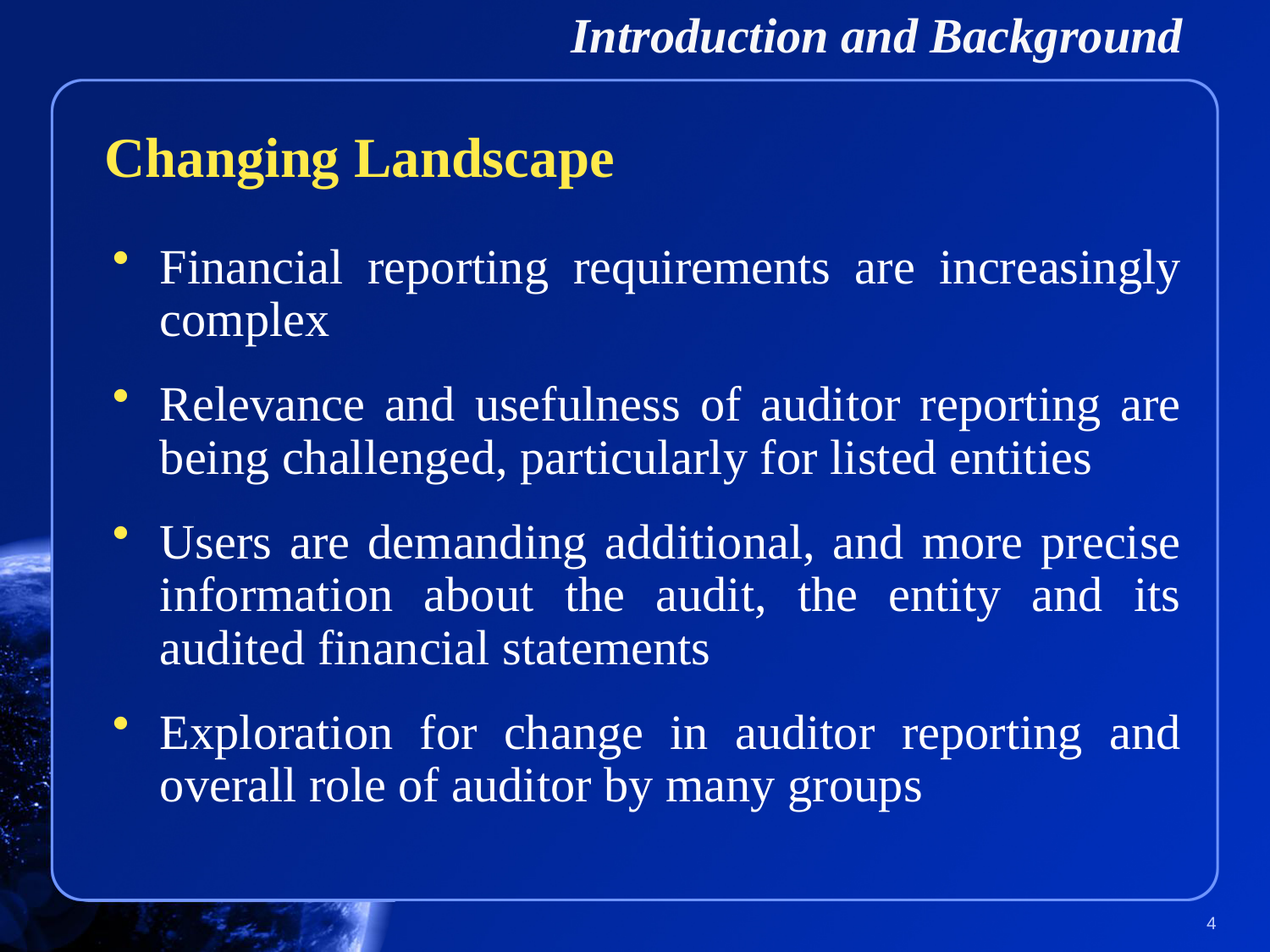

# Introduction and Background
Changing Landscape

Financial reporting requirements are increasingly complex
Relevance and usefulness of auditor reporting are being challenged, particularly for listed entities
Users are demanding additional, and more precise information about the audit, the entity and its audited financial statements
Exploration for change in auditor reporting and overall role of auditor by many groups
4